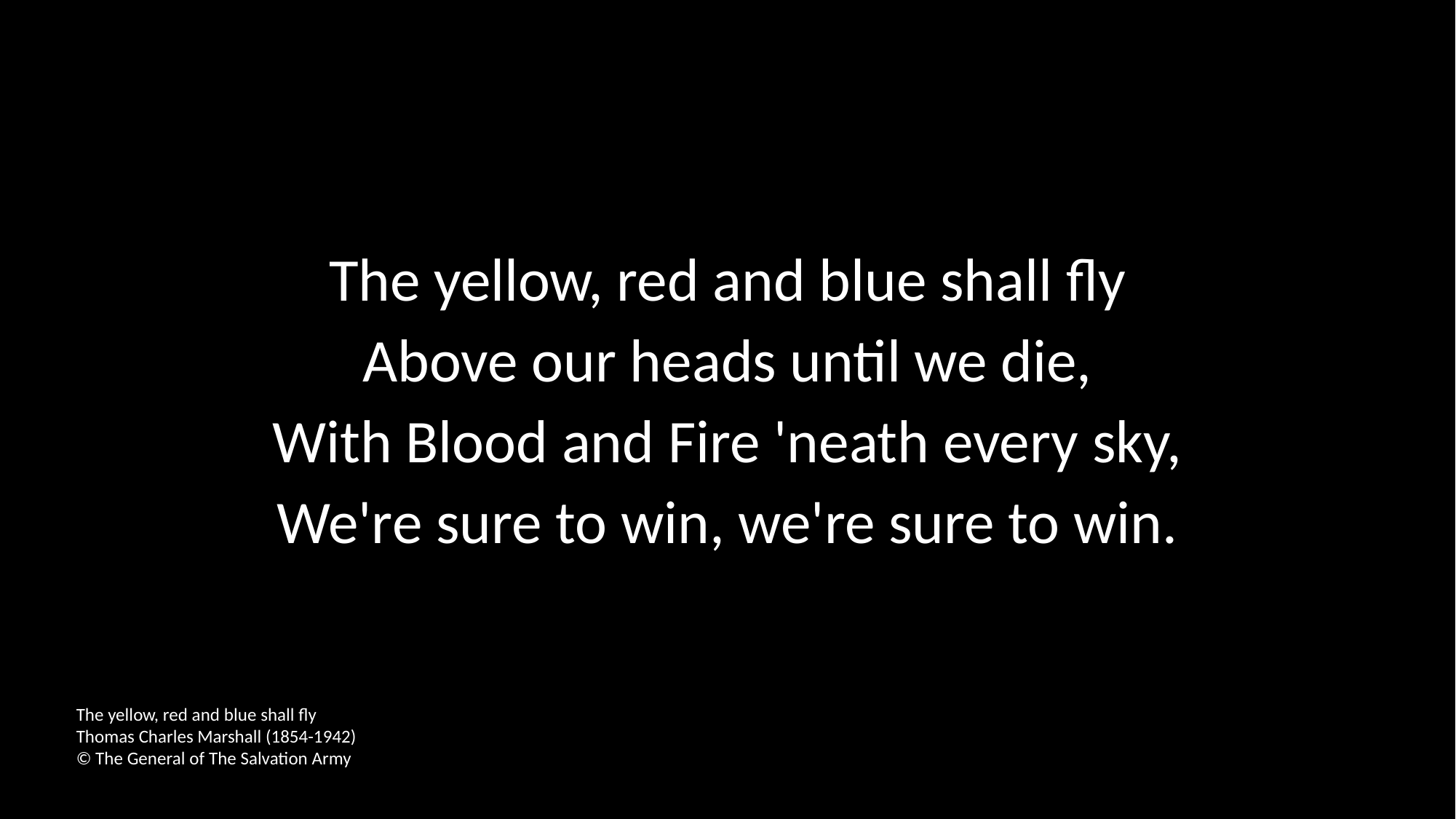

The yellow, red and blue shall fly
Above our heads until we die,
With Blood and Fire 'neath every sky,
We're sure to win, we're sure to win.
The yellow, red and blue shall fly
Thomas Charles Marshall (1854-1942)
© The General of The Salvation Army